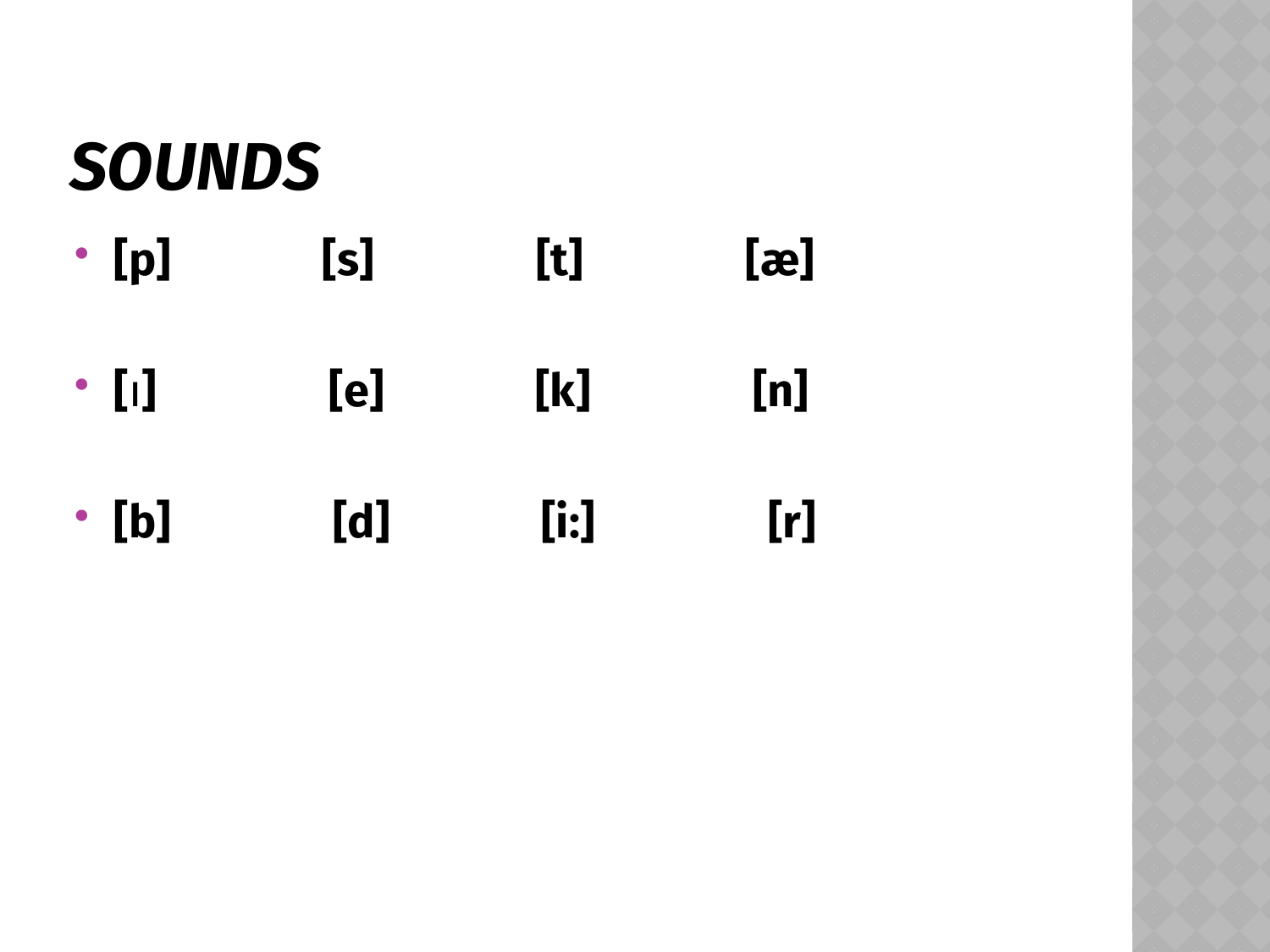

# Sounds
[p]              [s]               [t]               [æ]

[ı]                [e]              [k]               [n]

[b]               [d]              [i:]                [r]